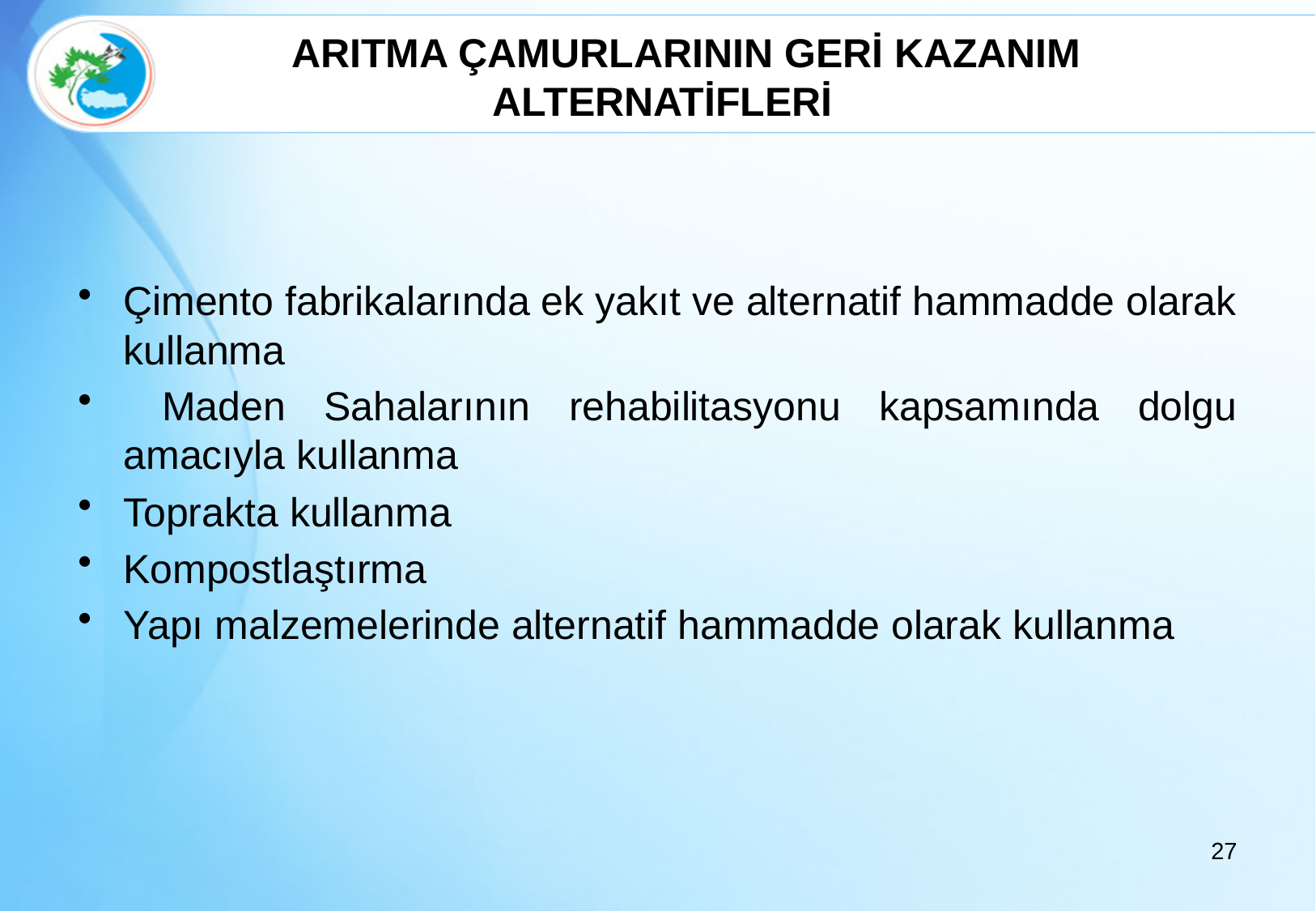

# ARITMA ÇAMURLARININ GERİ KAZANIM ALTERNATİFLERİ

Çimento fabrikalarında ek yakıt ve alternatif hammadde olarak kullanma
 Maden Sahalarının rehabilitasyonu kapsamında dolgu amacıyla kullanma
Toprakta kullanma
Kompostlaştırma
Yapı malzemelerinde alternatif hammadde olarak kullanma

27